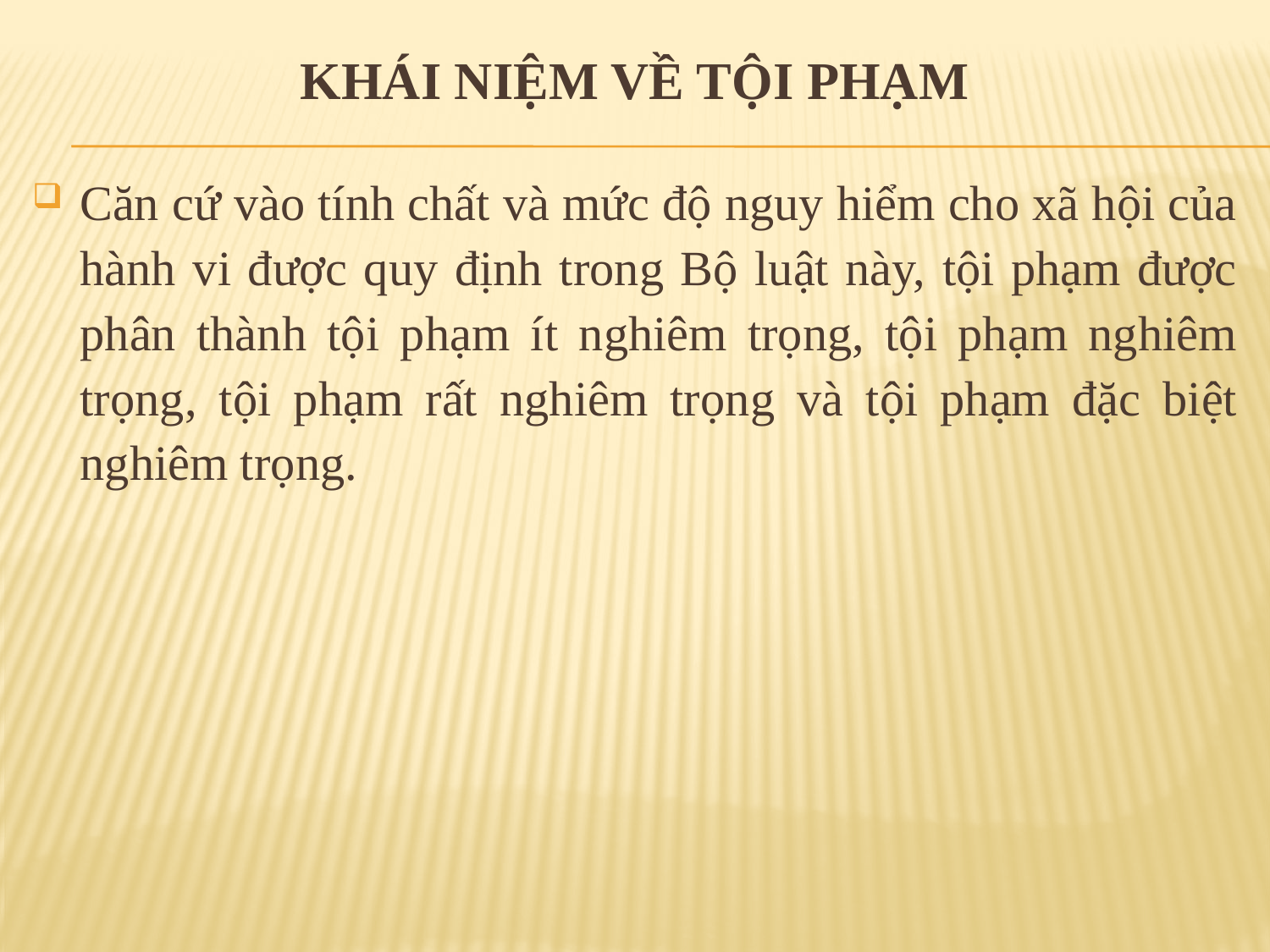

# KHÁI NiỆM VỀ TỘI PHẠM
Căn cứ vào tính chất và mức độ nguy hiểm cho xã hội của hành vi được quy định trong Bộ luật này, tội phạm được phân thành tội phạm ít nghiêm trọng, tội phạm nghiêm trọng, tội phạm rất nghiêm trọng và tội phạm đặc biệt nghiêm trọng.